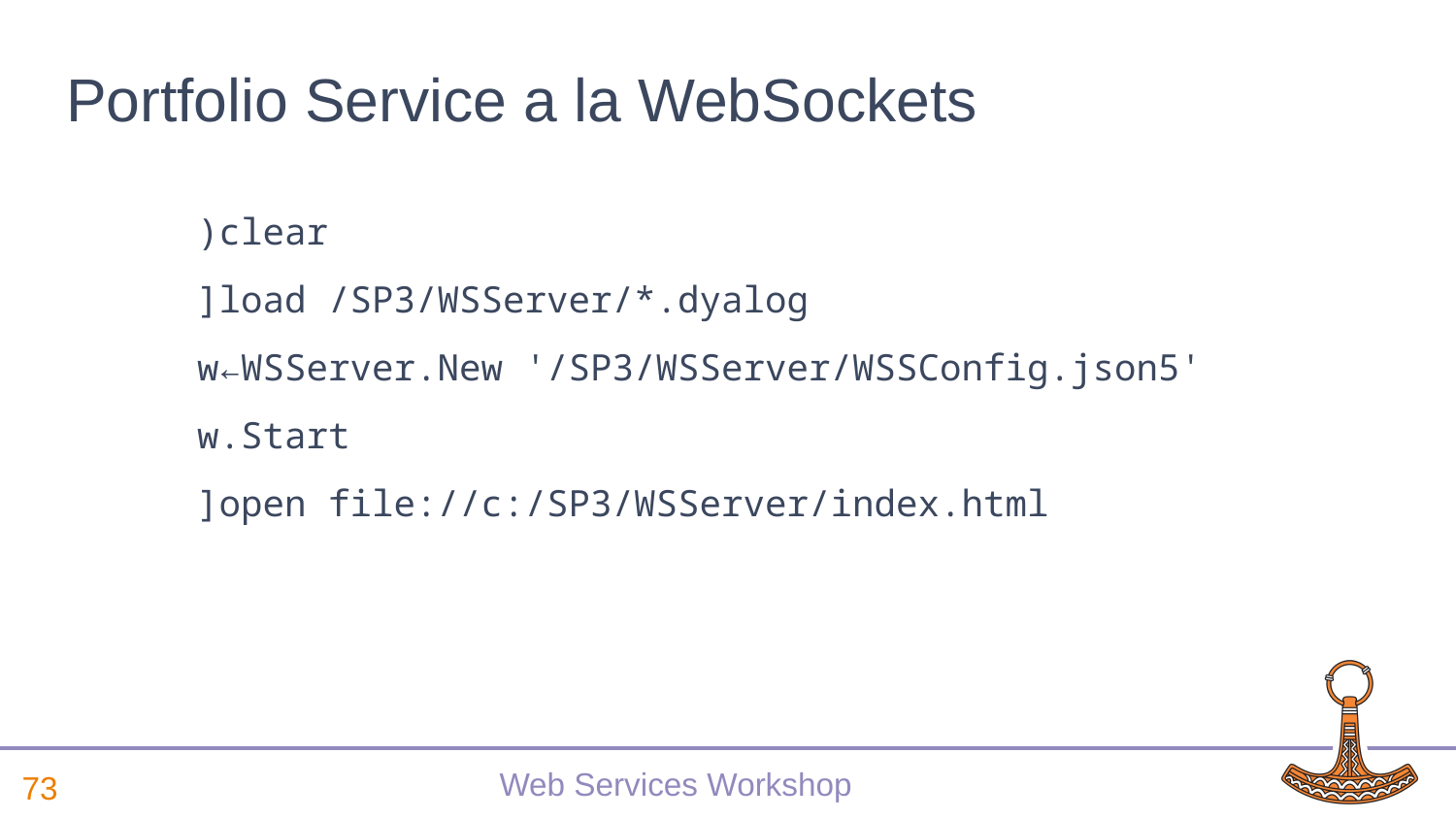

# Portfolio Service a la WebSockets
      )clear
      ]load /SP3/WSServer/*.dyalog
      w←WSServer.New '/SP3/WSServer/WSSConfig.json5'
      w.Start
      ]open file://c:/SP3/WSServer/index.html